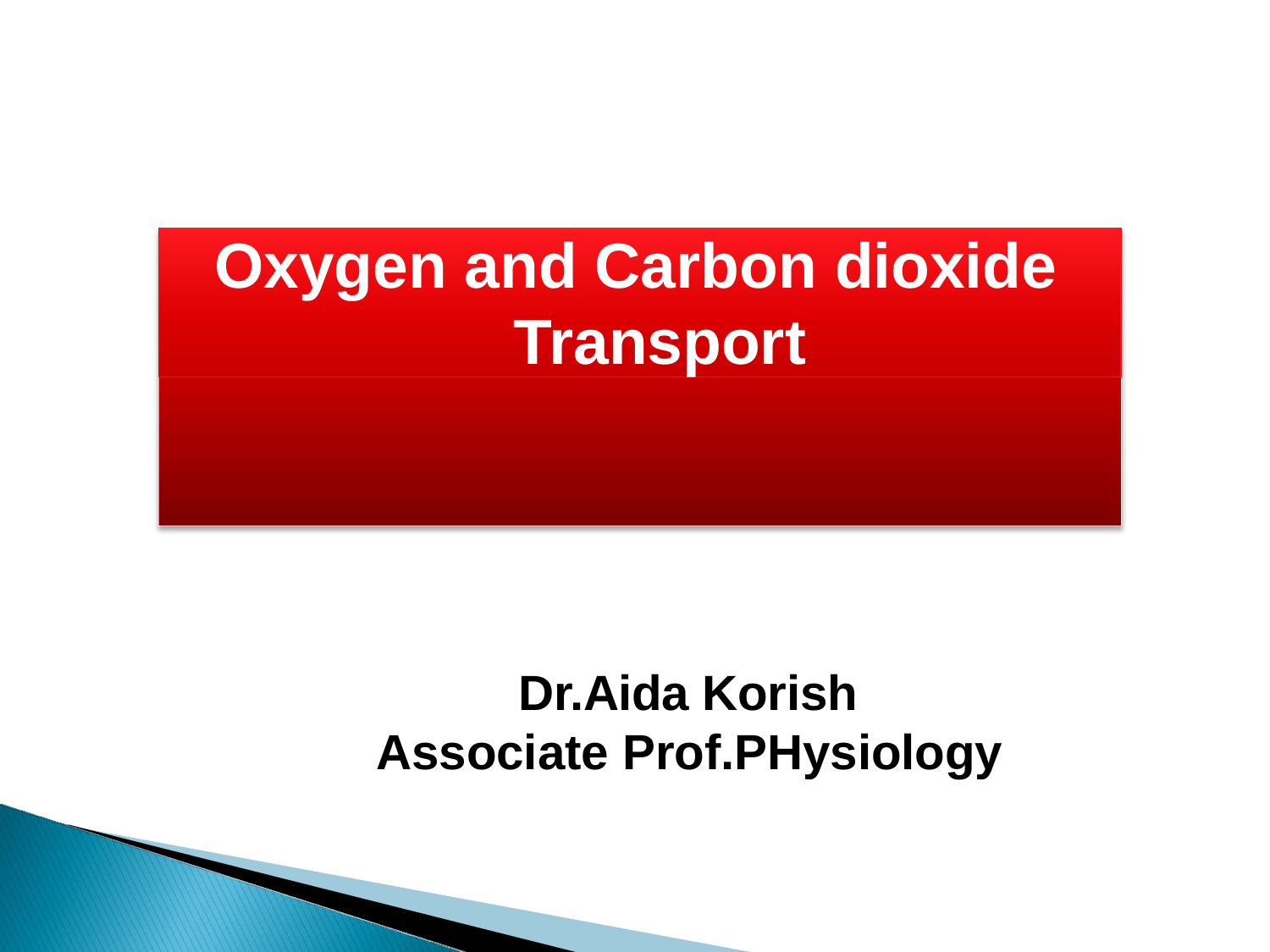

Oxygen and Carbon dioxide
Transport
Dr.Aida Korish  Associate Prof.PHysiology
Dr.Aida Korish ( akorish@ksu.edu.sa)